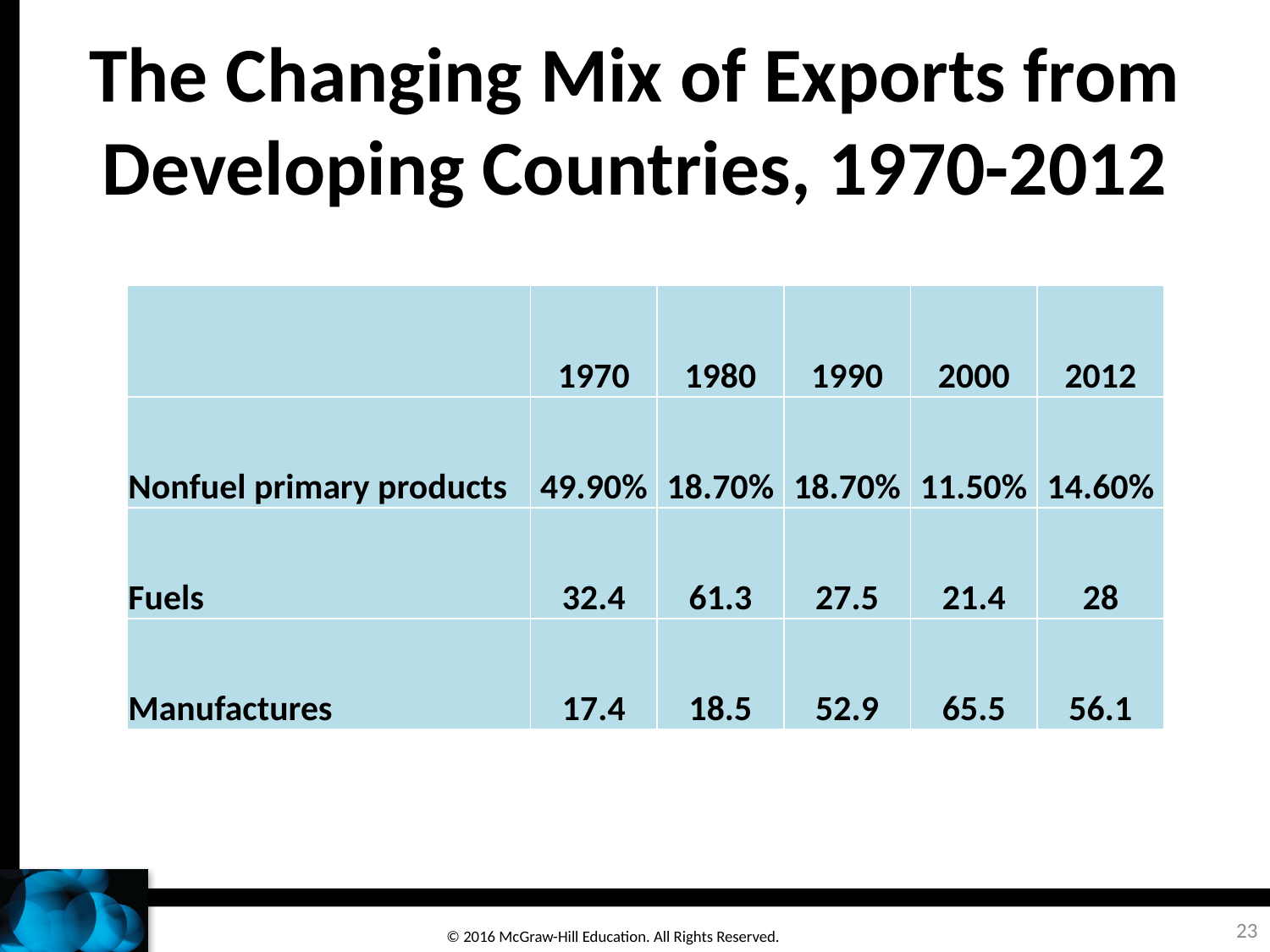

# The Changing Mix of Exports from Developing Countries, 1970-2012
|  | 1970 | 1980 | 1990 | 2000 | 2012 |
| --- | --- | --- | --- | --- | --- |
| Nonfuel primary products | 49.90% | 18.70% | 18.70% | 11.50% | 14.60% |
| Fuels | 32.4 | 61.3 | 27.5 | 21.4 | 28 |
| Manufactures | 17.4 | 18.5 | 52.9 | 65.5 | 56.1 |
23
© 2016 McGraw-Hill Education. All Rights Reserved.